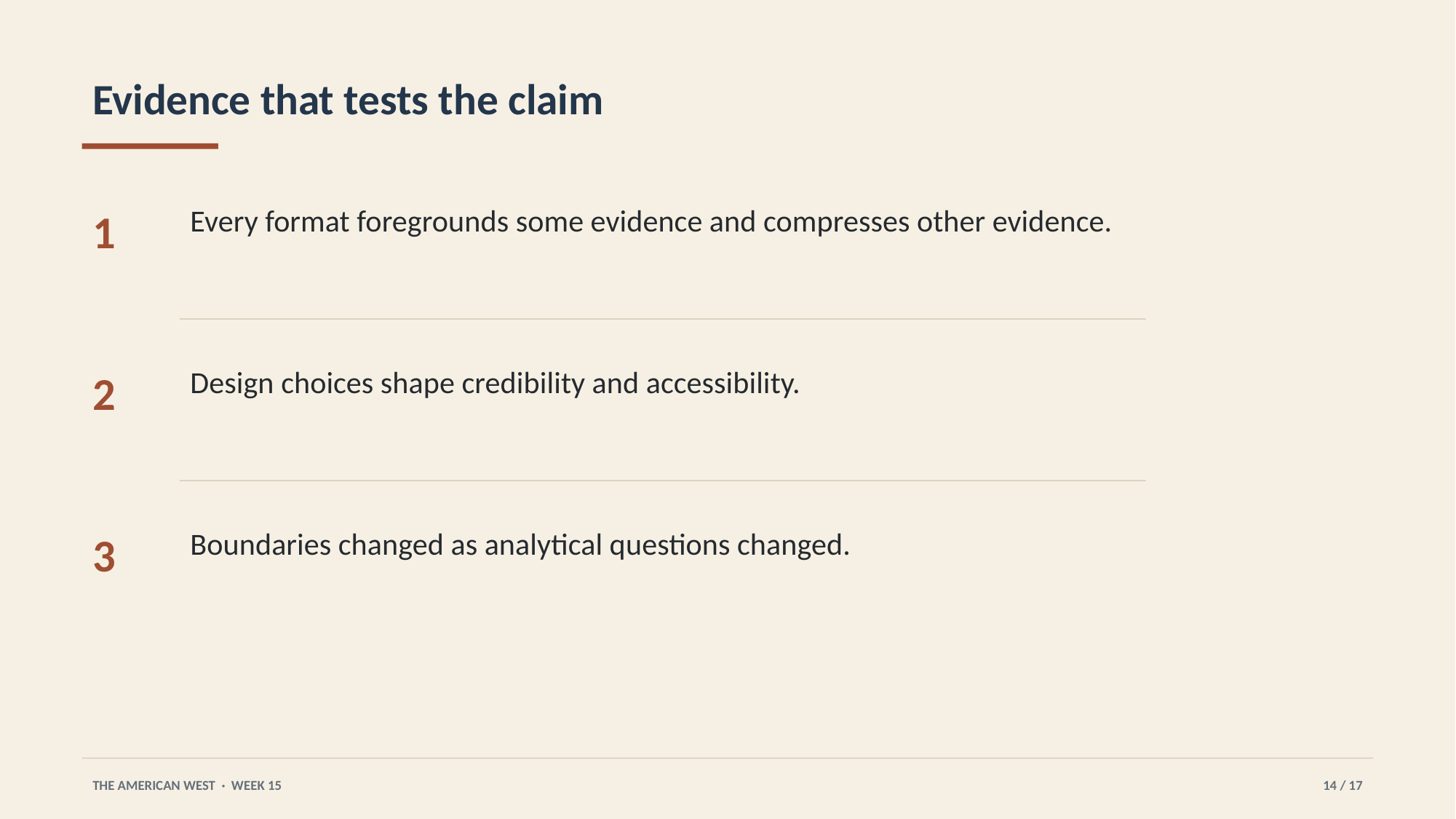

Evidence that tests the claim

Every format foregrounds some evidence and compresses other evidence.
1

Design choices shape credibility and accessibility.
2

Boundaries changed as analytical questions changed.
3

THE AMERICAN WEST  ·  WEEK 15
14 / 17